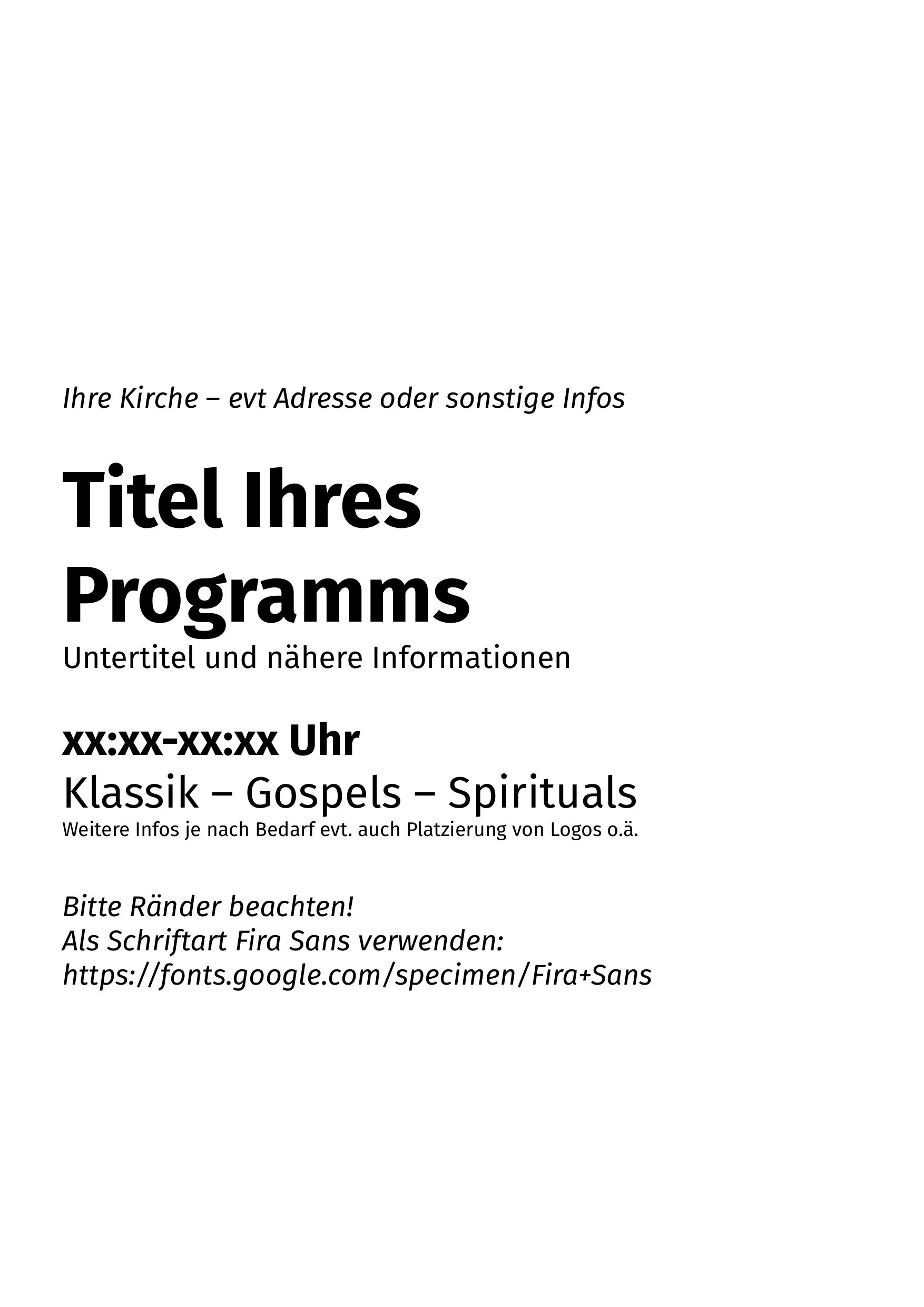

# Ihre Kirche – evt Adresse oder sonstige Infos

Titel Ihres Programms
Untertitel und nähere Informationen

xx:xx-xx:xx Uhr
Klassik – Gospels – Spirituals
Weitere Infos je nach Bedarf evt. auch Platzierung von Logos o.ä.

Bitte Ränder beachten!
Als Schriftart Fira Sans verwenden: https://fonts.google.com/specimen/Fira+Sans